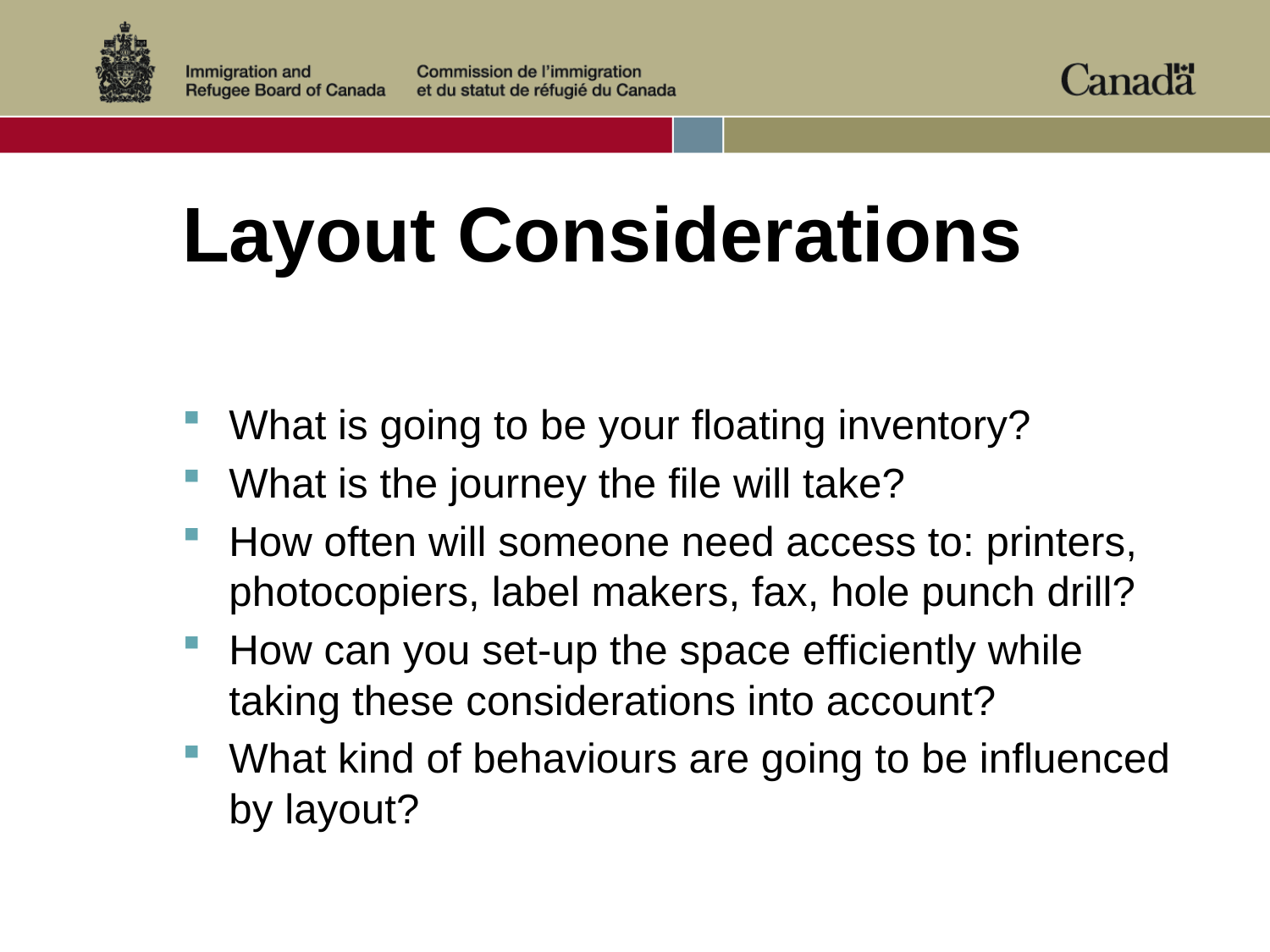

# Layout Considerations
What is going to be your floating inventory?
What is the journey the file will take?
How often will someone need access to: printers, photocopiers, label makers, fax, hole punch drill?
How can you set-up the space efficiently while taking these considerations into account?
What kind of behaviours are going to be influenced by layout?